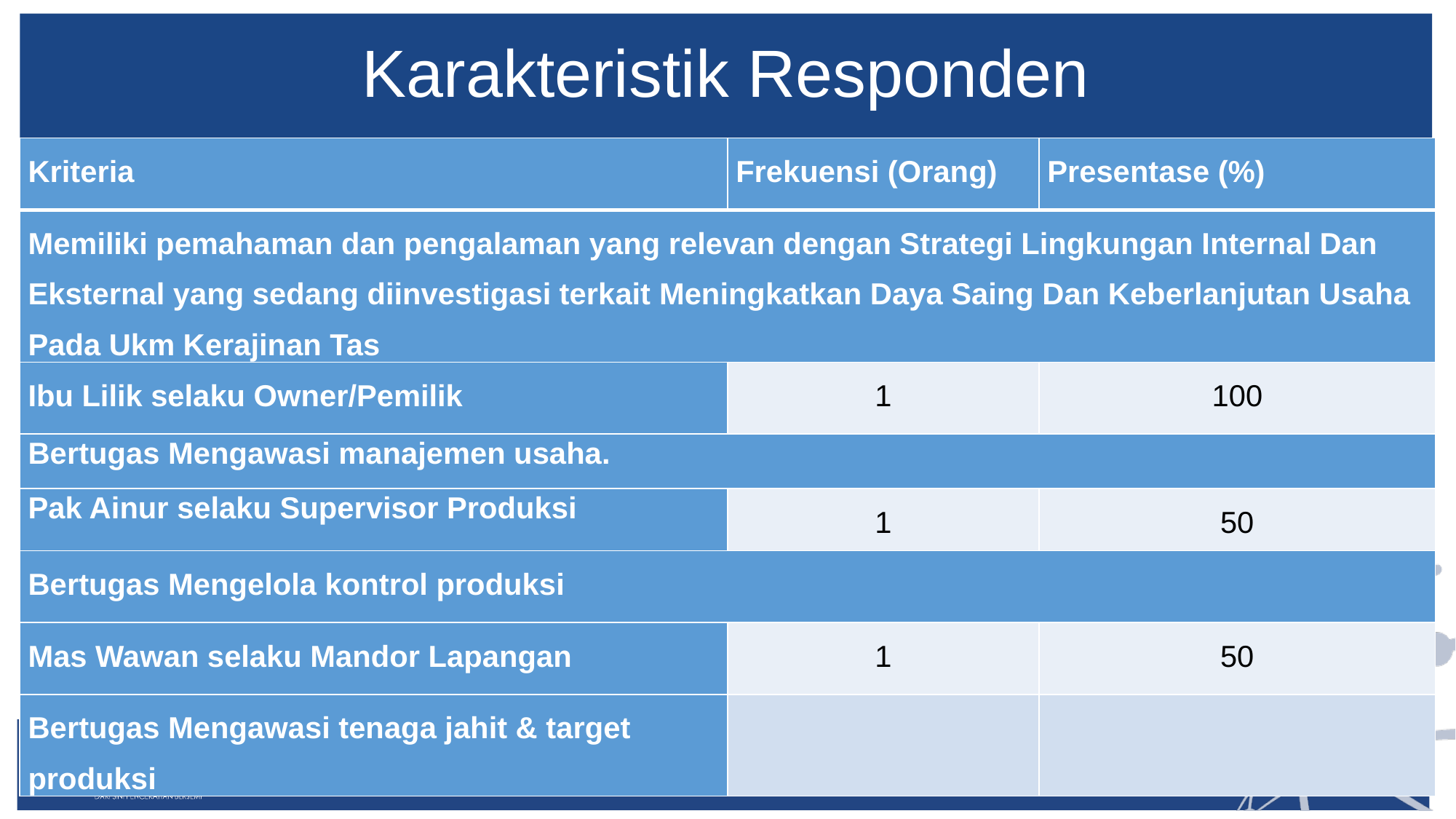

# Karakteristik Responden
| Kriteria | Frekuensi (Orang) | Presentase (%) |
| --- | --- | --- |
| Memiliki pemahaman dan pengalaman yang relevan dengan Strategi Lingkungan Internal Dan Eksternal yang sedang diinvestigasi terkait Meningkatkan Daya Saing Dan Keberlanjutan Usaha Pada Ukm Kerajinan Tas |  |  |
| Ibu Lilik selaku Owner/Pemilik | 1 | 100 |
| Bertugas Mengawasi manajemen usaha. |  |  |
| Pak Ainur selaku Supervisor Produksi | 1 | 50 |
| Bertugas Mengelola kontrol produksi |  |  |
| Mas Wawan selaku Mandor Lapangan | 1 | 50 |
| Bertugas Mengawasi tenaga jahit & target produksi |  |  |